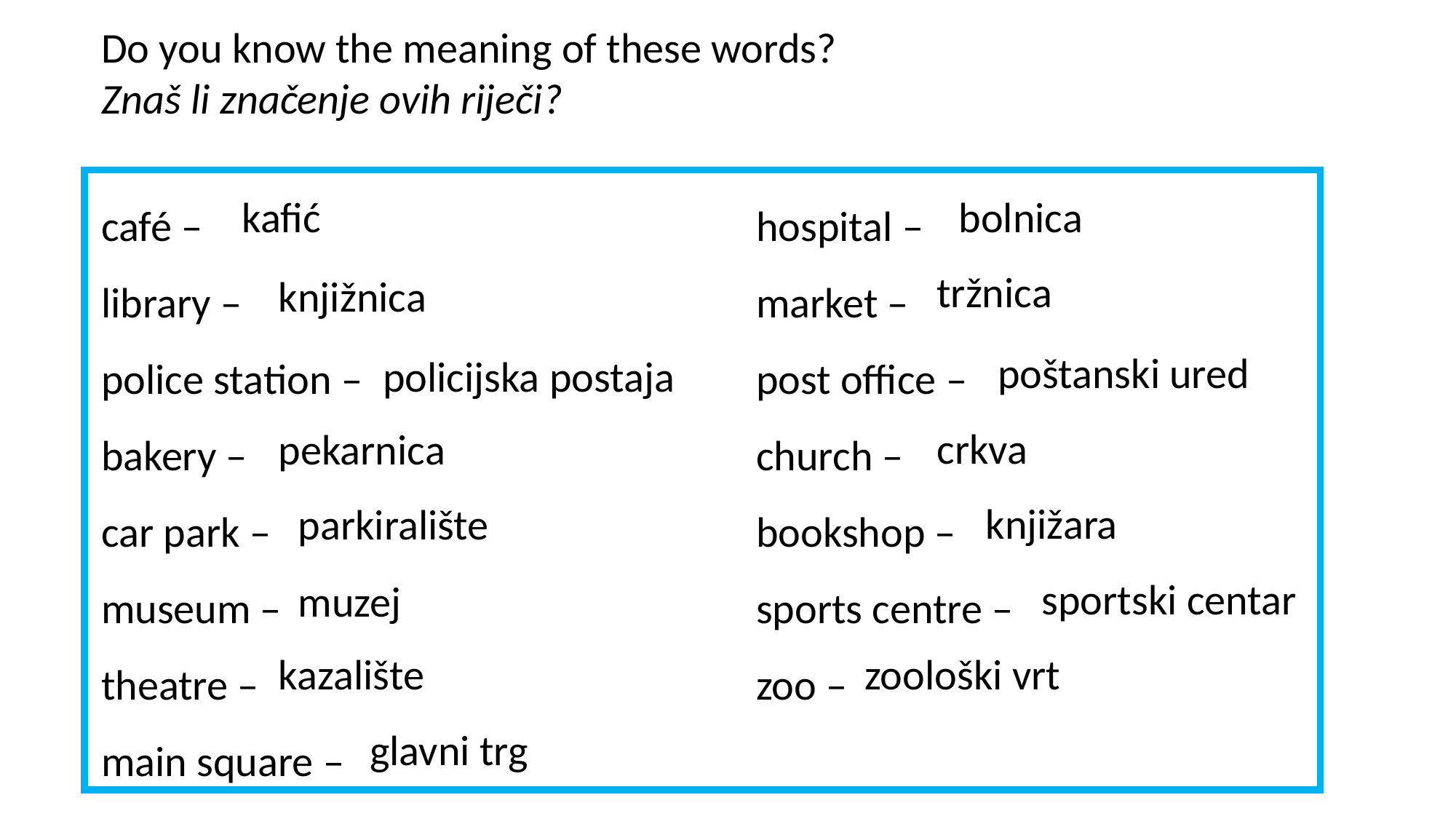

Do you know the meaning of these words?
Znaš li značenje ovih riječi?

café –  					hospital –
library – 					market –
police station – 				post office –
bakery – 					church –
car park – 					bookshop –
museum – 					sports centre –
theatre – 					zoo –
main square –

bolnica
kafić
tržnica
knjižnica
poštanski ured
policijska postaja
crkva
pekarnica
knjižara
parkiralište
sportski centar
muzej
kazalište
zoološki vrt
glavni trg